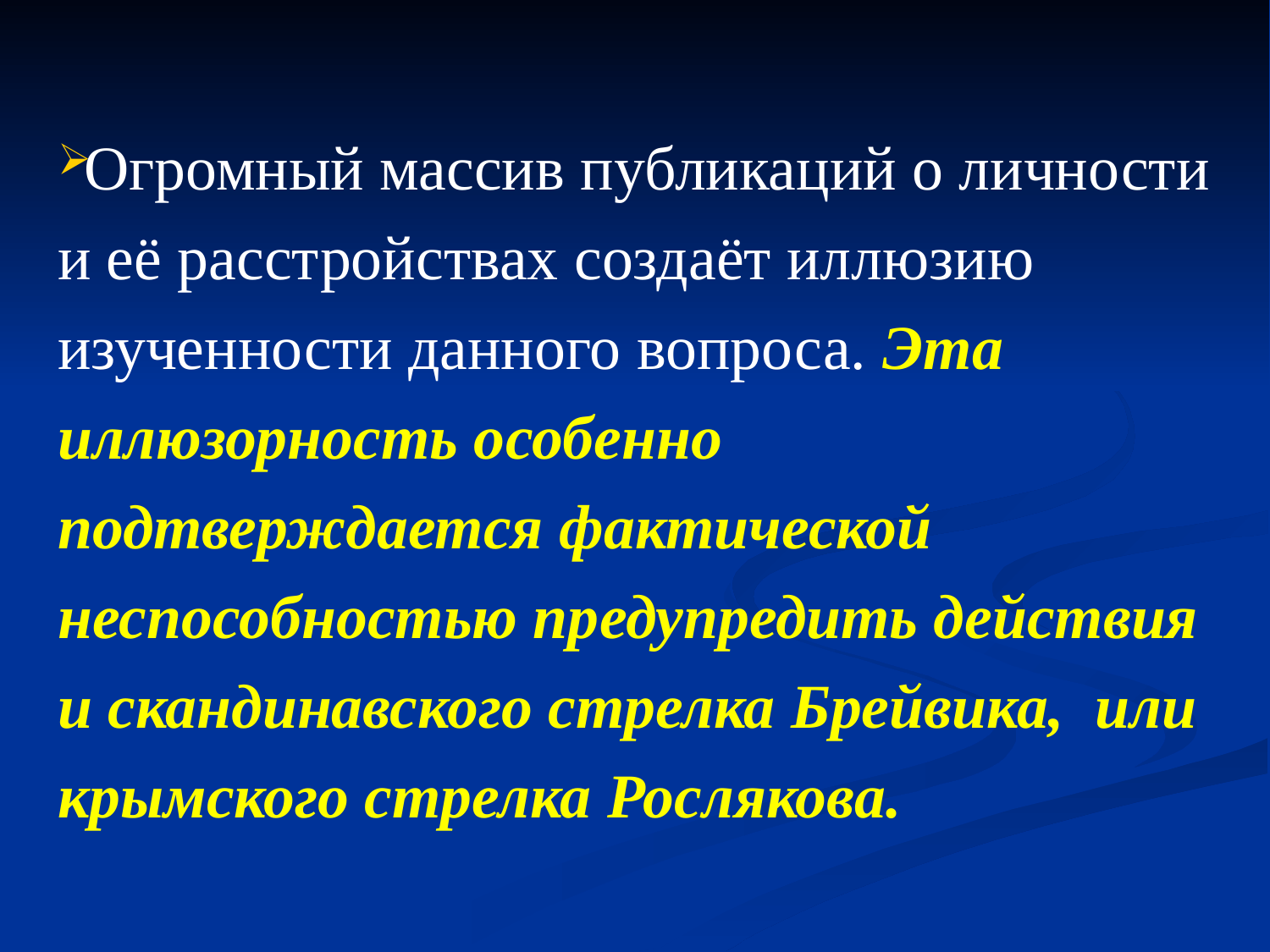

Огромный массив публикаций о личности и её расстройствах создаёт иллюзию изученности данного вопроса. Эта иллюзорность особенно подтверждается фактической неспособностью предупредить действия и скандинавского стрелка Брейвика,  или крымского стрелка Рослякова.